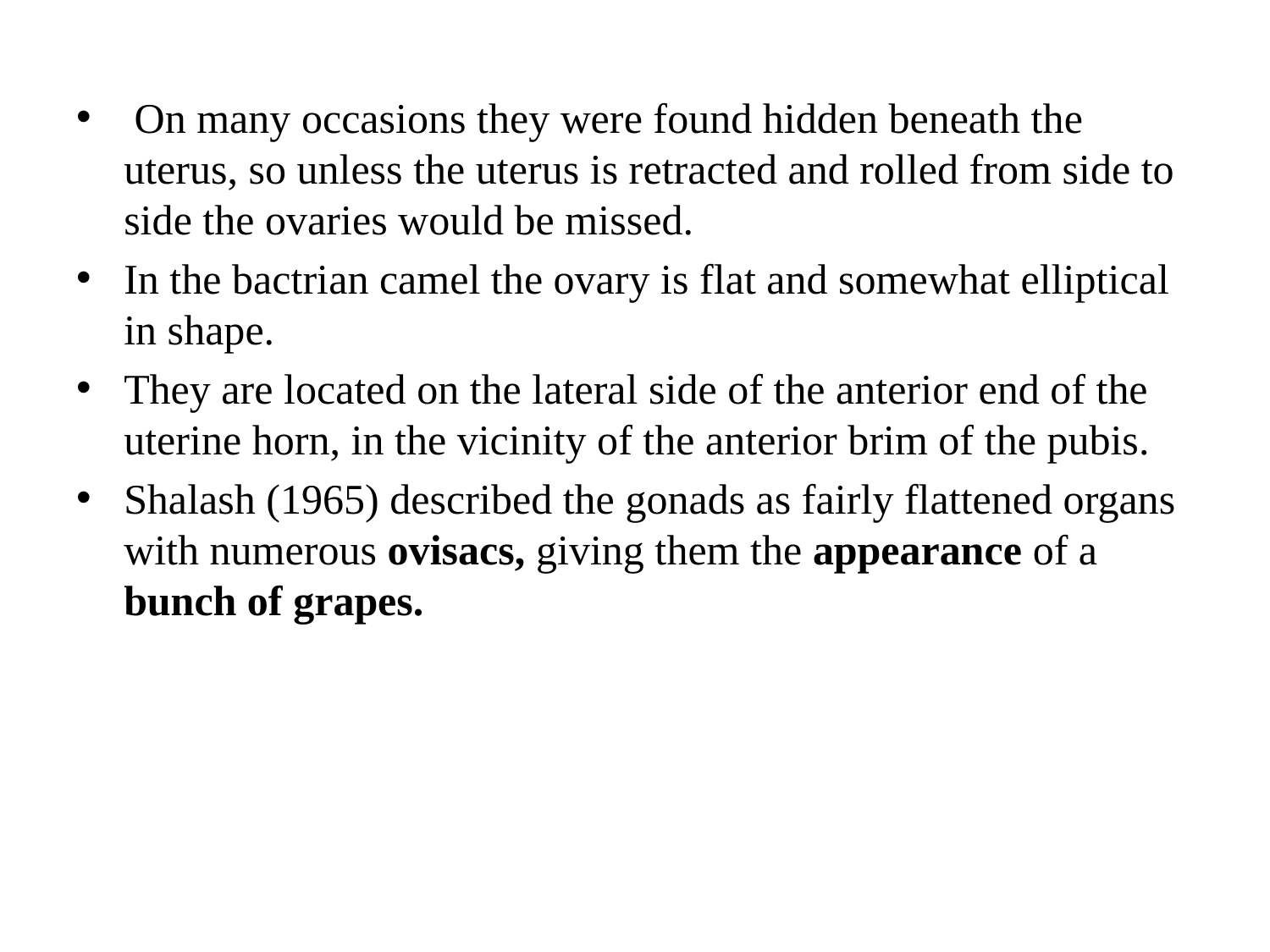

On many occasions they were found hidden beneath the uterus, so unless the uterus is retracted and rolled from side to side the ovaries would be missed.
In the bactrian camel the ovary is flat and somewhat elliptical in shape.
They are located on the lateral side of the anterior end of the uterine horn, in the vicinity of the anterior brim of the pubis.
Shalash (1965) described the gonads as fairly flattened organs with numerous ovisacs, giving them the appearance of a bunch of grapes.